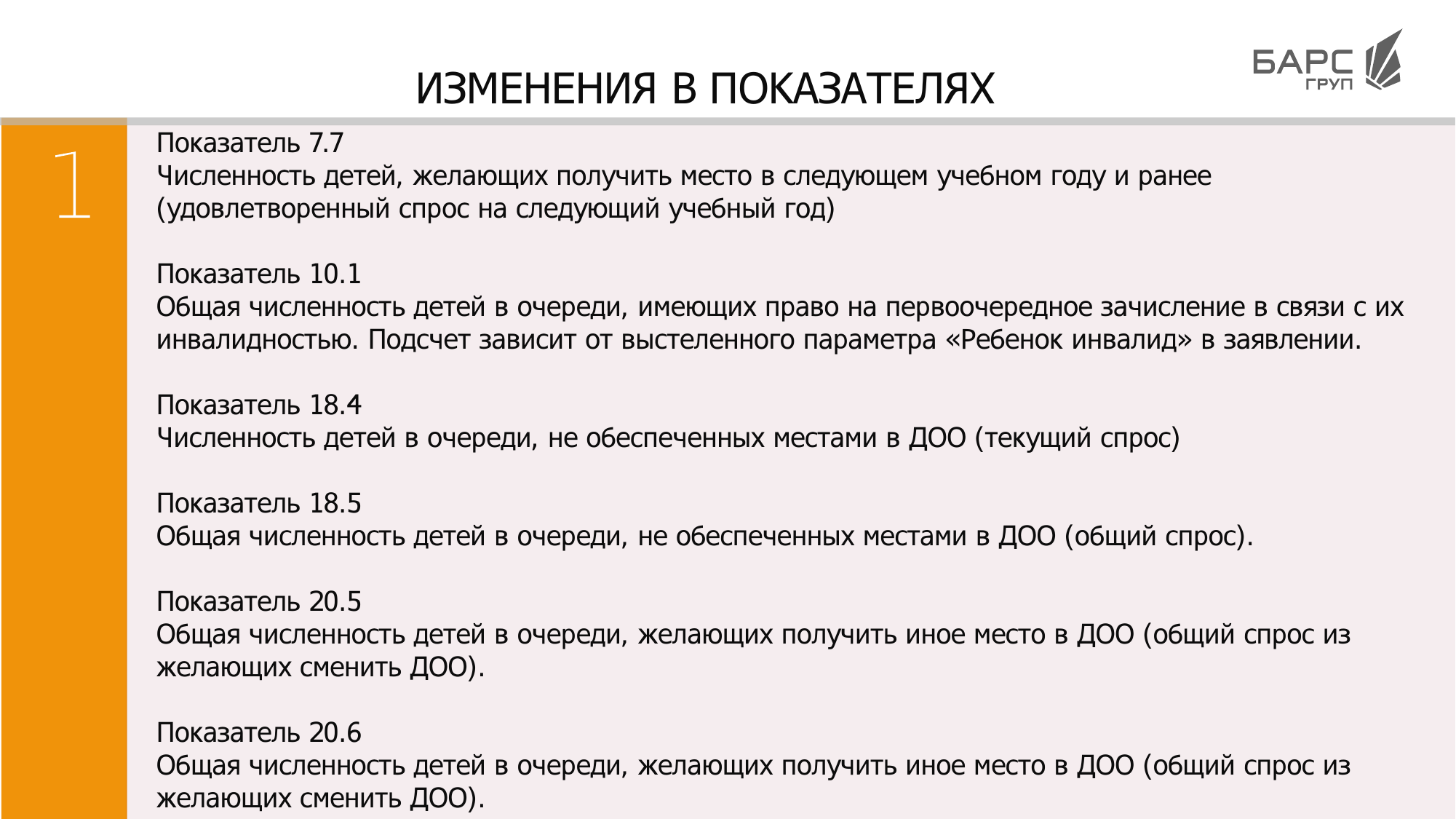

ИЗМЕНЕНИЯ В ПОКАЗАТЕЛЯХ

Показатель 7.7
Численность детей, желающих получить место в следующем учебном году и ранее (удовлетворенный спрос на следующий учебный год)

Показатель 10.1
Общая численность детей в очереди, имеющих право на первоочередное зачисление в связи с их инвалидностью. Подсчет зависит от выстеленного параметра «Ребенок инвалид» в заявлении.

Показатель 18.4
Численность детей в очереди, не обеспеченных местами в ДОО (текущий спрос)

Показатель 18.5
Общая численность детей в очереди, не обеспеченных местами в ДОО (общий спрос).

Показатель 20.5
Общая численность детей в очереди, желающих получить иное место в ДОО (общий спрос из желающих сменить ДОО).

Показатель 20.6
Общая численность детей в очереди, желающих получить иное место в ДОО (общий спрос из желающих сменить ДОО).